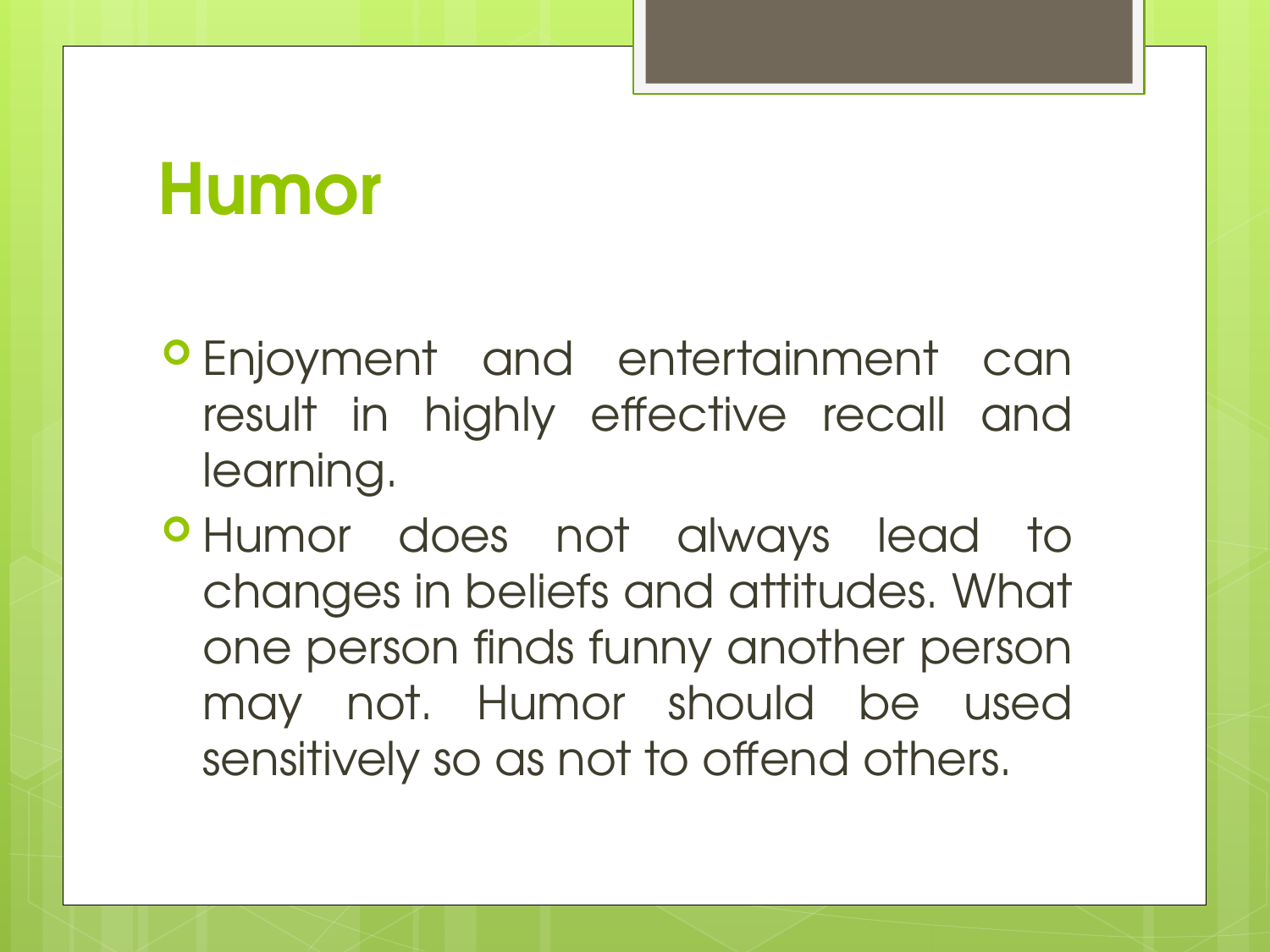

# Humor
Enjoyment and entertainment can result in highly effective recall and learning.
Humor does not always lead to changes in beliefs and attitudes. What one person finds funny another person may not. Humor should be used sensitively so as not to offend others.